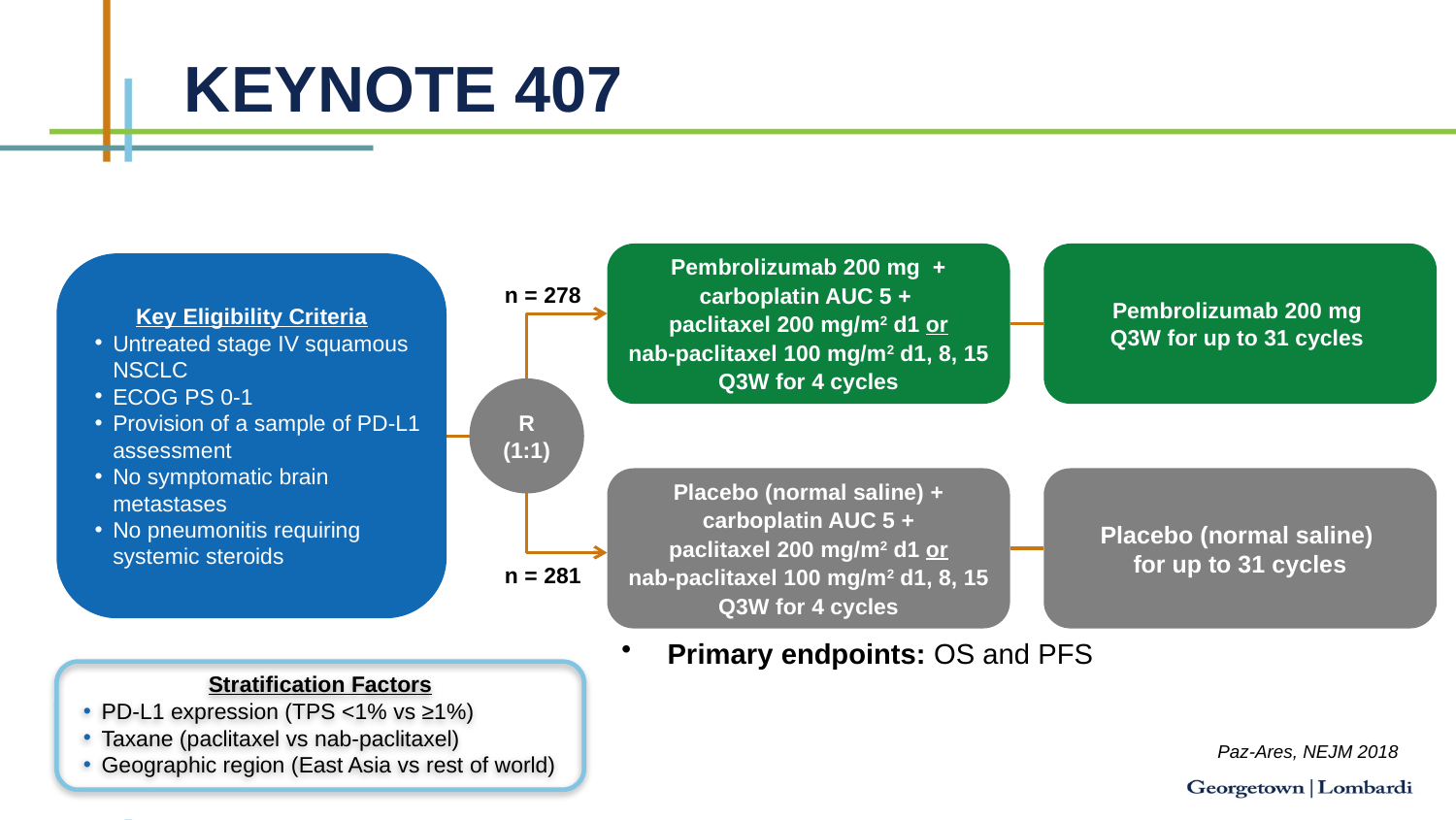

# KEYNOTE 407

Pembrolizumab 200 mg  +
carboplatin AUC 5 +
paclitaxel 200 mg/m2 d1 or
nab-paclitaxel 100 mg/m2 d1, 8, 15
Q3W for 4 cycles
Pembrolizumab 200 mg
Q3W for up to 31 cycles
Key Eligibility Criteria
Untreated stage IV squamous NSCLC
ECOG PS 0-1
Provision of a sample of PD-L1 assessment
No symptomatic brain metastases
No pneumonitis requiring systemic steroids
n = 278
R (1:1)
Placebo (normal saline) +
 carboplatin AUC 5 +
paclitaxel 200 mg/m2 d1 or
nab-paclitaxel 100 mg/m2 d1, 8, 15
Q3W for 4 cycles
Placebo (normal saline)
for up to 31 cycles
n = 281
Primary endpoints: OS and PFS
Stratification Factors
PD-L1 expression (TPS <1% vs ≥1%)
Taxane (paclitaxel vs nab-paclitaxel)
Geographic region (East Asia vs rest of world)
Paz-Ares, NEJM 2018